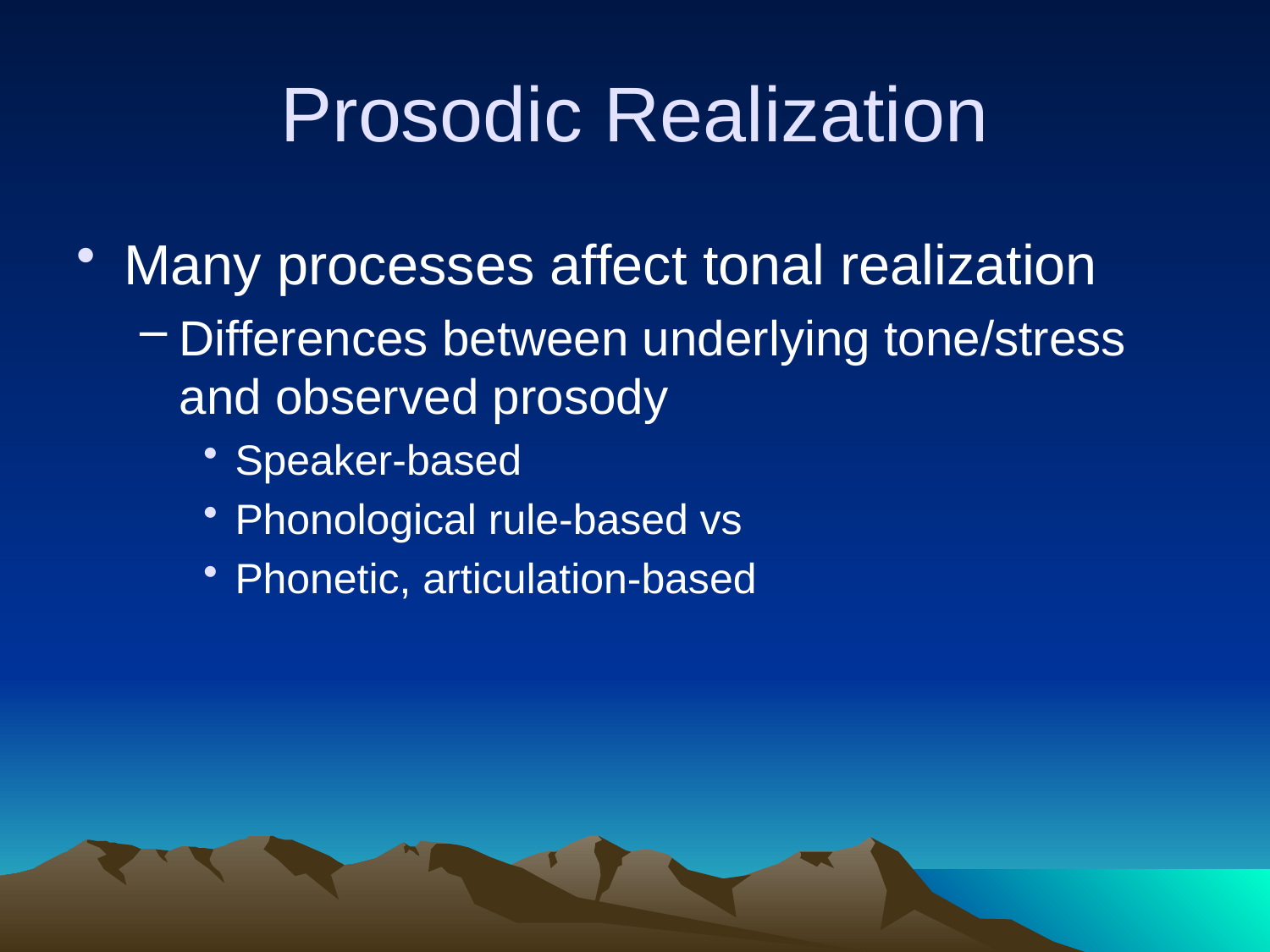

# Prosodic Realization
Many processes affect tonal realization
Differences between underlying tone/stress and observed prosody
Speaker-based
Phonological rule-based vs
Phonetic, articulation-based